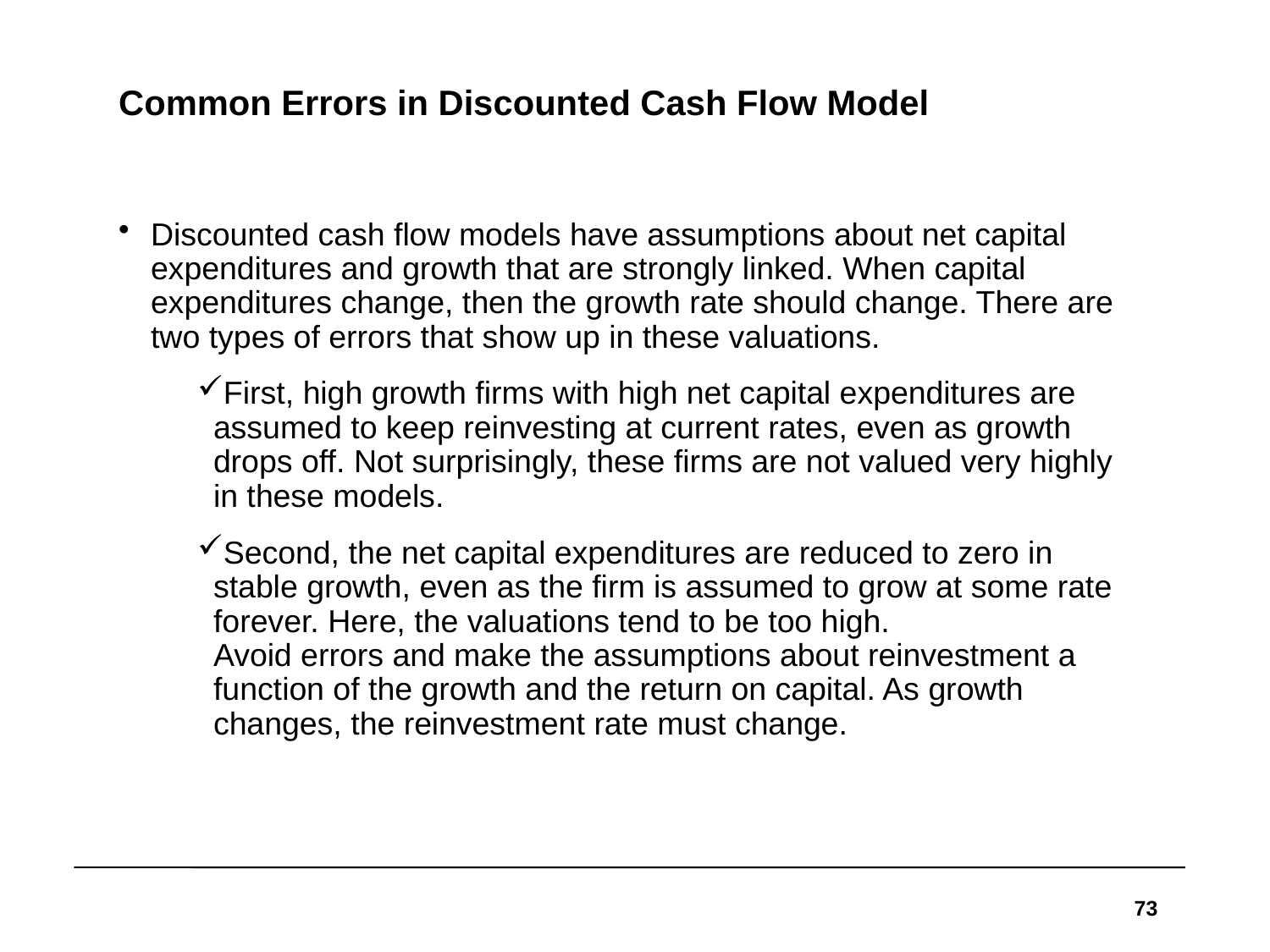

# Common Errors in Discounted Cash Flow Model
Discounted cash flow models have assumptions about net capital expenditures and growth that are strongly linked. When capital expenditures change, then the growth rate should change. There are two types of errors that show up in these valuations.
First, high growth firms with high net capital expenditures are assumed to keep reinvesting at current rates, even as growth drops off. Not surprisingly, these firms are not valued very highly in these models.
Second, the net capital expenditures are reduced to zero in stable growth, even as the firm is assumed to grow at some rate forever. Here, the valuations tend to be too high.
Avoid errors and make the assumptions about reinvestment a function of the growth and the return on capital. As growth changes, the reinvestment rate must change.